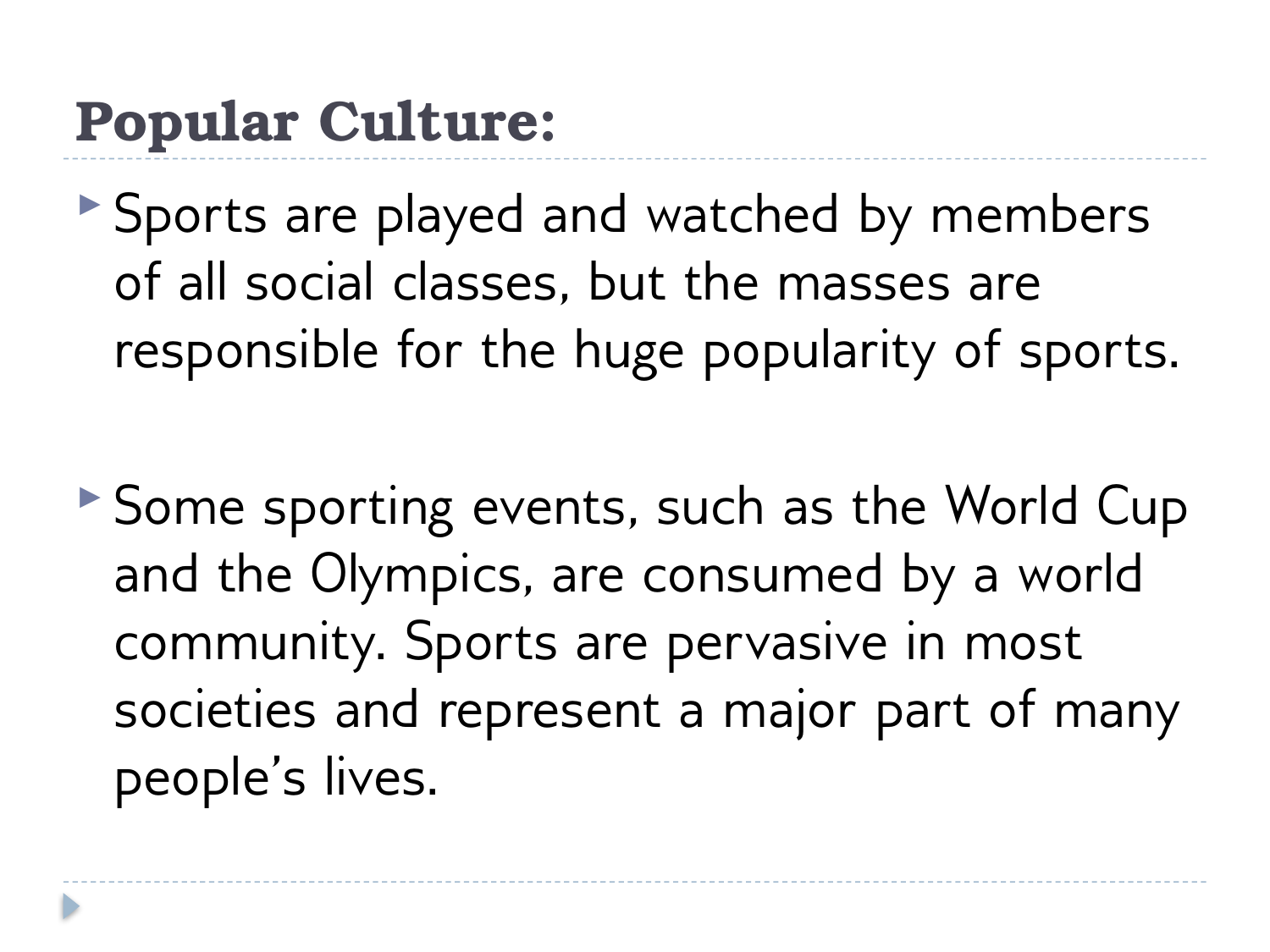

# Popular Culture:
Sports are played and watched by members of all social classes, but the masses are responsible for the huge popularity of sports.

Some sporting events, such as the World Cup and the Olympics, are consumed by a world community. Sports are pervasive in most societies and represent a major part of many people’s lives.